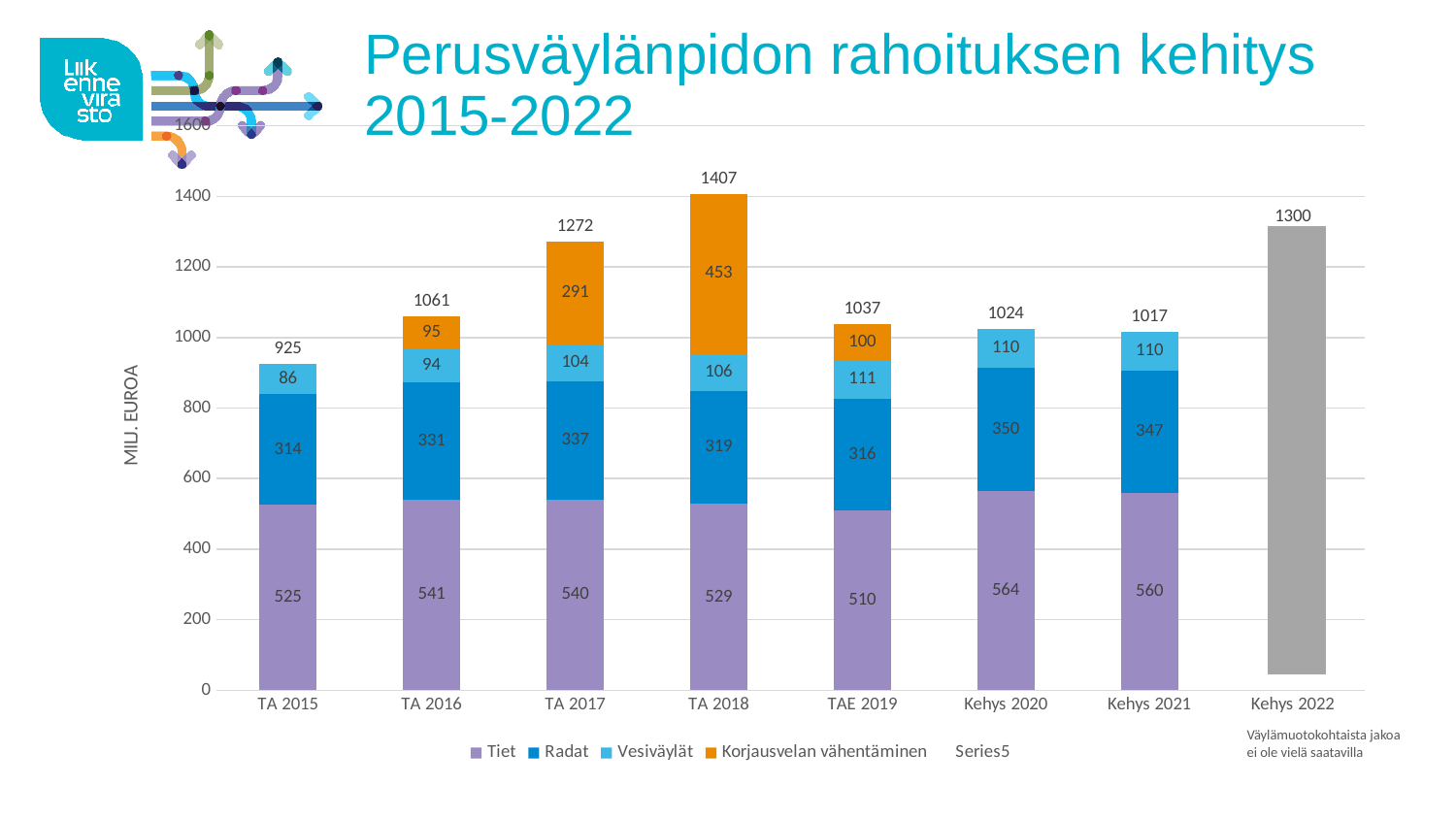

# Perusväylänpidon rahoituksen kehitys 2015-2022

### Chart

| Category | Tiet | Radat | Vesiväylät | Korjausvelan vähentäminen |  |
|---|---|---|---|---|---|
| TA 2015 | 525.0 | 314.0 | 86.0 | None | 925.0 |
| TA 2016 | 541.0 | 331.0 | 94.0 | 95.0 | 1061.0 |
| TA 2017 | 540.0 | 337.0 | 104.0 | 291.0 | 1272.0 |
| TA 2018 | 529.0 | 319.0 | 106.0 | 453.0 | 1407.0 |
| TAE 2019 | 510.0 | 316.0 | 111.0 | 100.0 | 1037.0 |
| Kehys 2020 | 564.0 | 350.0 | 110.0 | None | 1024.0 |
| Kehys 2021 | 560.0 | 347.0 | 110.0 | None | 1017.0 |
| Kehys 2022 | None | None | None | None | 1300.0 |
Väylämuotokohtaista jakoa
ei ole vielä saatavilla